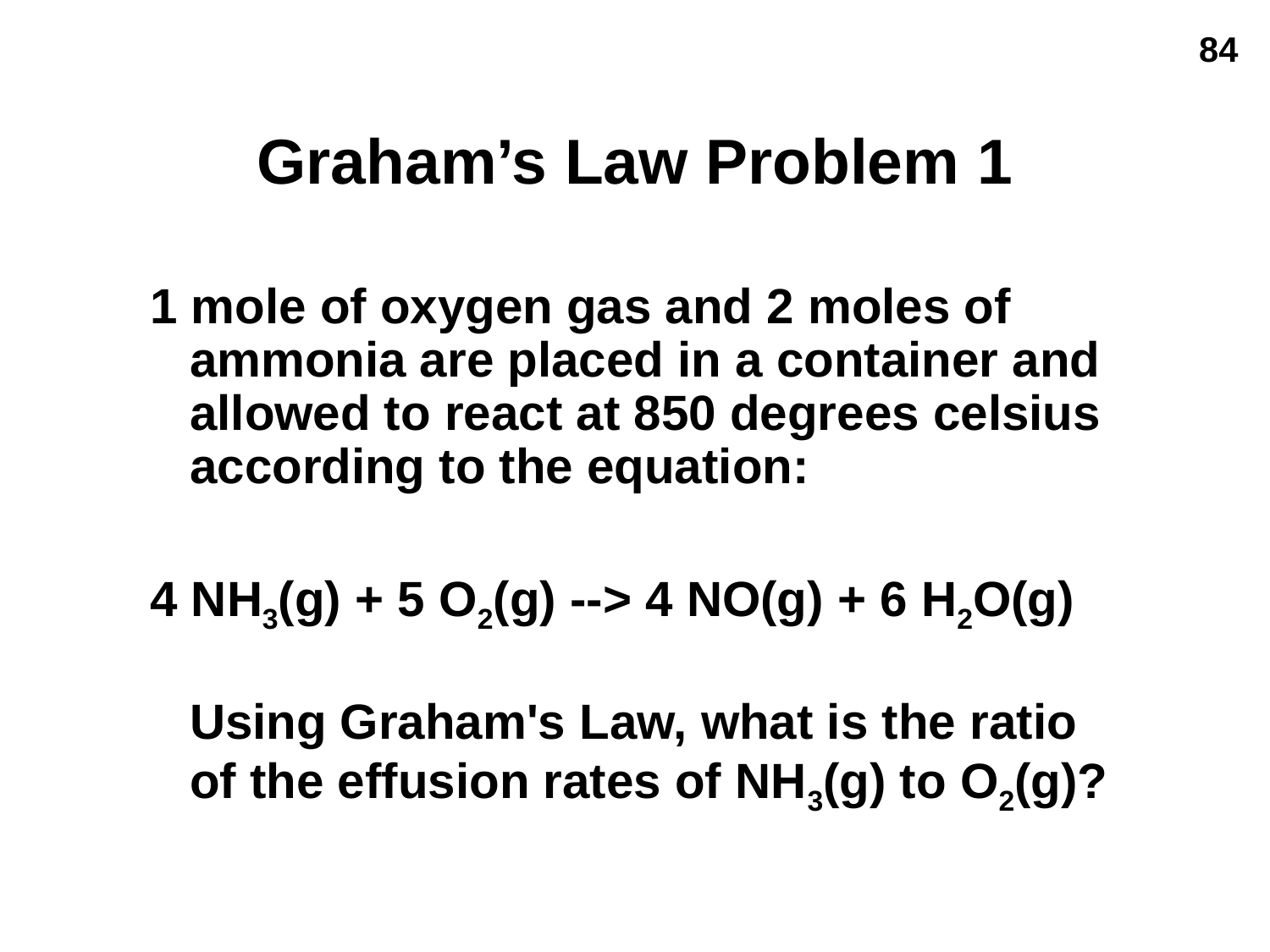

# Graham’s Law Problem 1
1 mole of oxygen gas and 2 moles of ammonia are placed in a container and allowed to react at 850 degrees celsius according to the equation:
4 NH3(g) + 5 O2(g) --> 4 NO(g) + 6 H2O(g)
Using Graham's Law, what is the ratio of the effusion rates of NH3(g) to O2(g)?